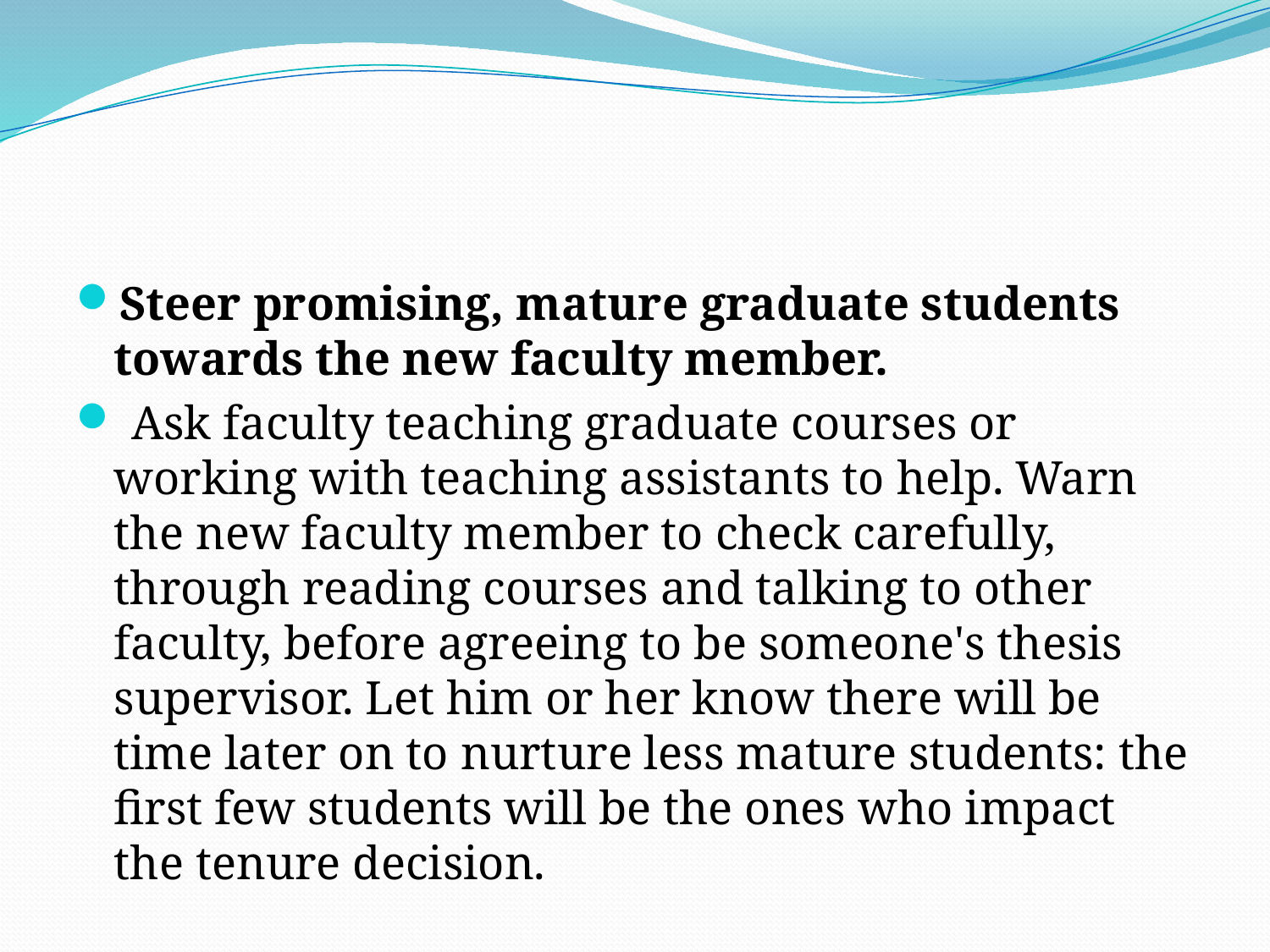

#
Steer promising, mature graduate students towards the new faculty member.
 Ask faculty teaching graduate courses or working with teaching assistants to help. Warn the new faculty member to check carefully, through reading courses and talking to other faculty, before agreeing to be someone's thesis supervisor. Let him or her know there will be time later on to nurture less mature students: the first few students will be the ones who impact the tenure decision.